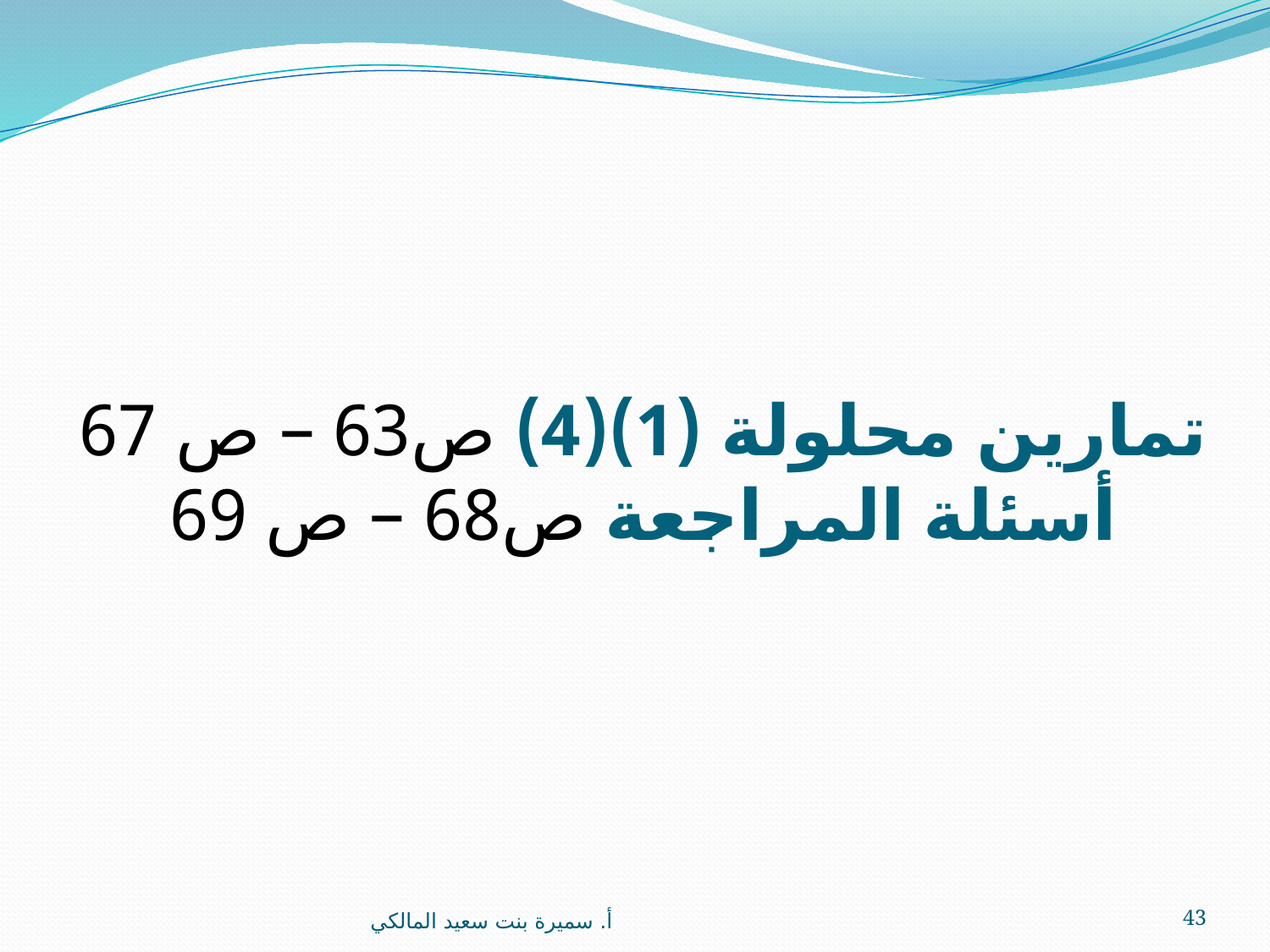

# تمارين محلولة (1)(4) ص63 – ص 67 أسئلة المراجعة ص68 – ص 69
أ. سميرة بنت سعيد المالكي
43